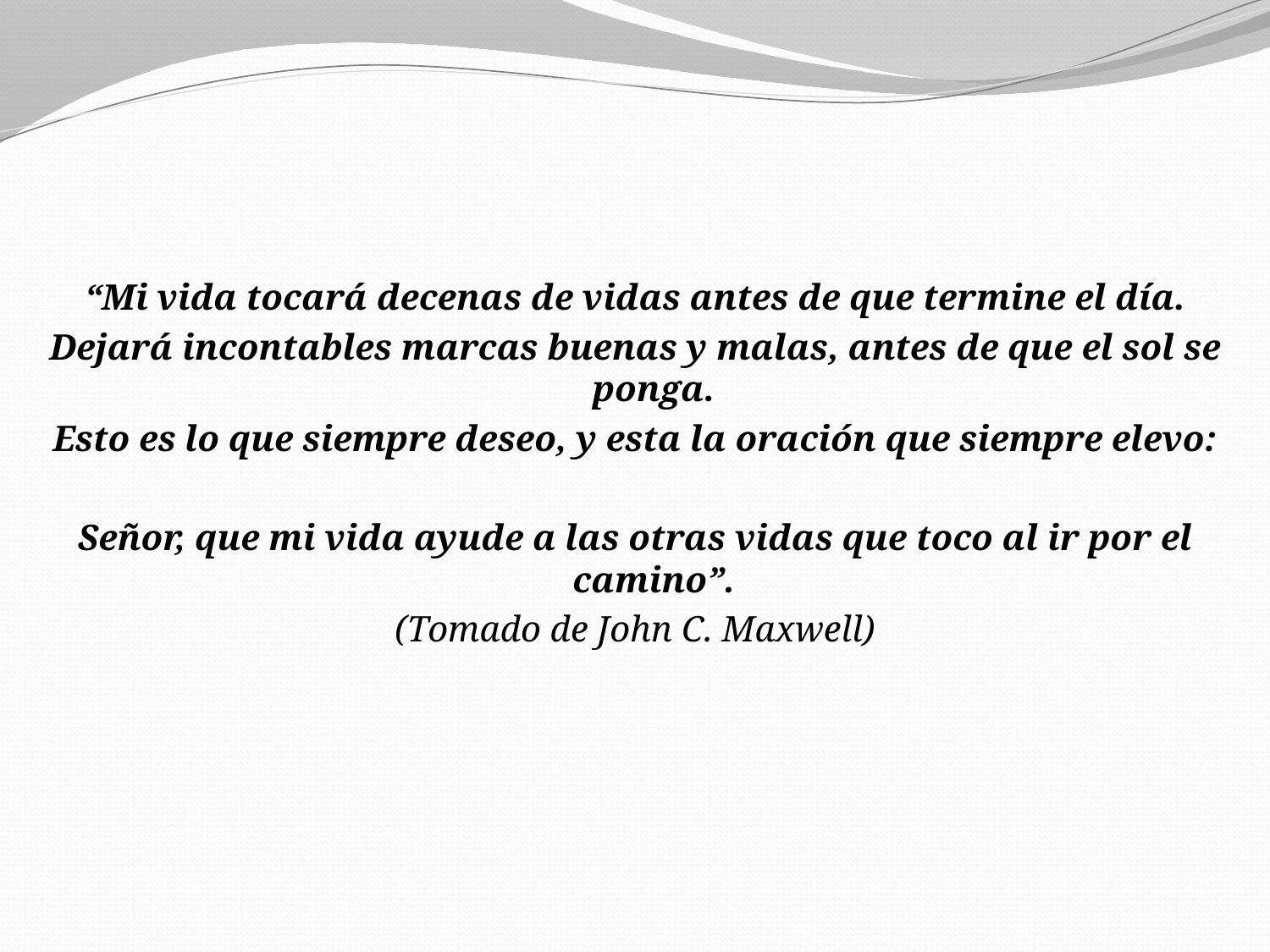

“Mi vida tocará decenas de vidas antes de que termine el día.
Dejará incontables marcas buenas y malas, antes de que el sol se ponga.
Esto es lo que siempre deseo, y esta la oración que siempre elevo:

Señor, que mi vida ayude a las otras vidas que toco al ir por el camino”.
(Tomado de John C. Maxwell)